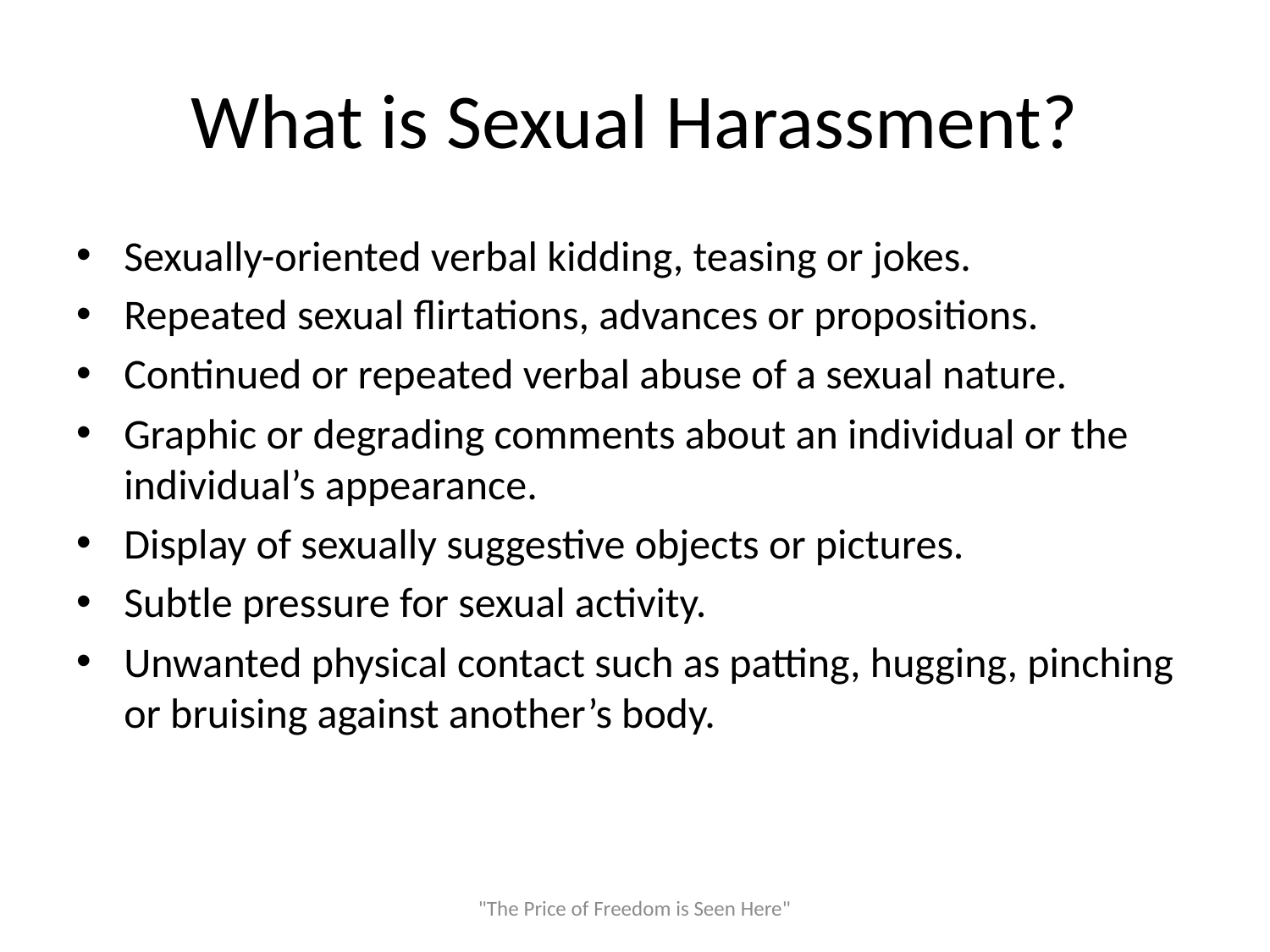

# What is Sexual Harassment?
Sexually-oriented verbal kidding, teasing or jokes.
Repeated sexual flirtations, advances or propositions.
Continued or repeated verbal abuse of a sexual nature.
Graphic or degrading comments about an individual or the individual’s appearance.
Display of sexually suggestive objects or pictures.
Subtle pressure for sexual activity.
Unwanted physical contact such as patting, hugging, pinching or bruising against another’s body.
"The Price of Freedom is Seen Here"